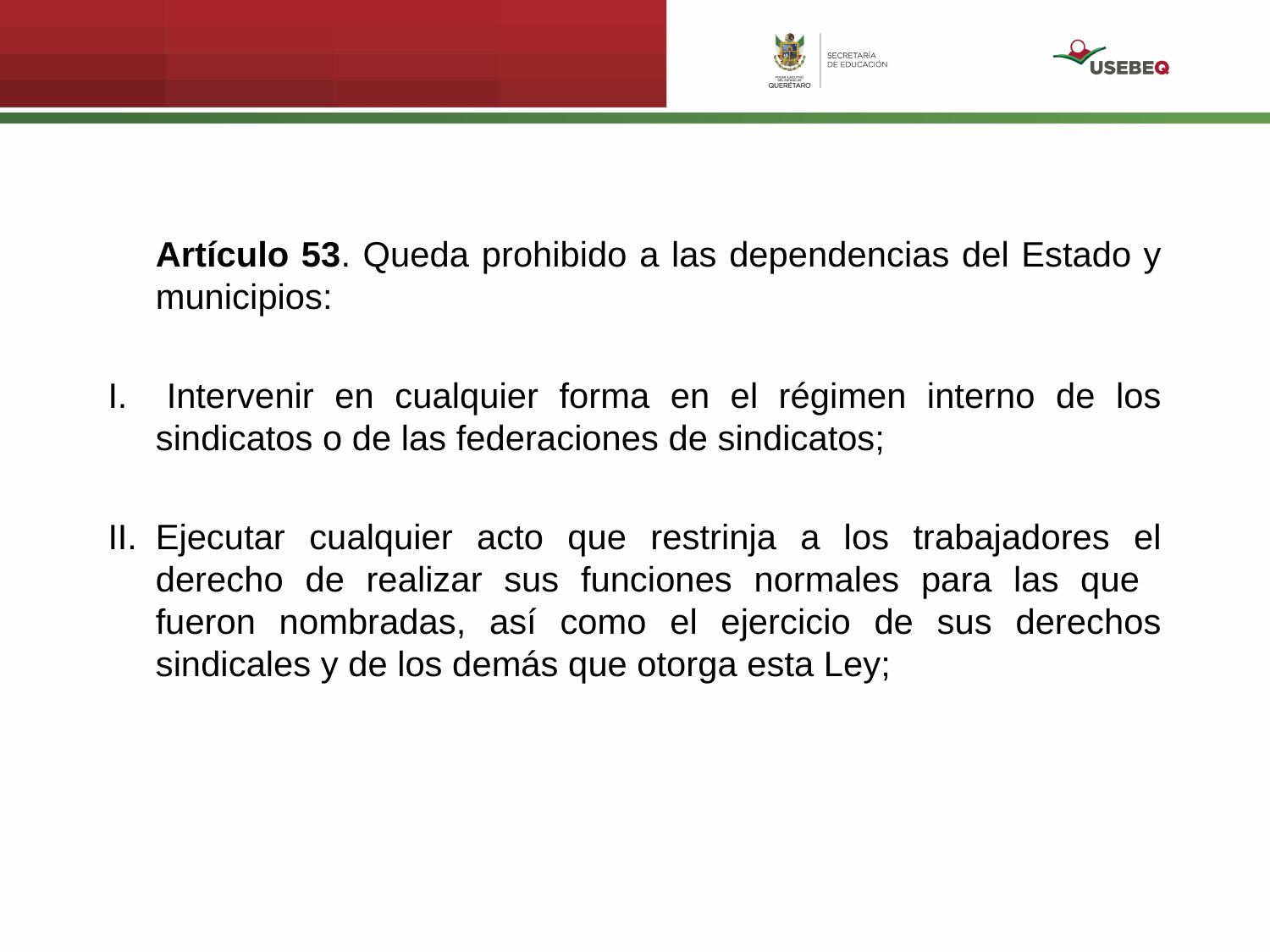

Artículo 53. Queda prohibido a las dependencias del Estado y municipios:

I. 	Intervenir en cualquier forma en el régimen interno de los sindicatos o de las federaciones de sindicatos;

II.	Ejecutar cualquier acto que restrinja a los trabajadores el derecho de realizar sus funciones normales para las que  fueron nombradas, así como el ejercicio de sus derechos sindicales y de los demás que otorga esta Ley;